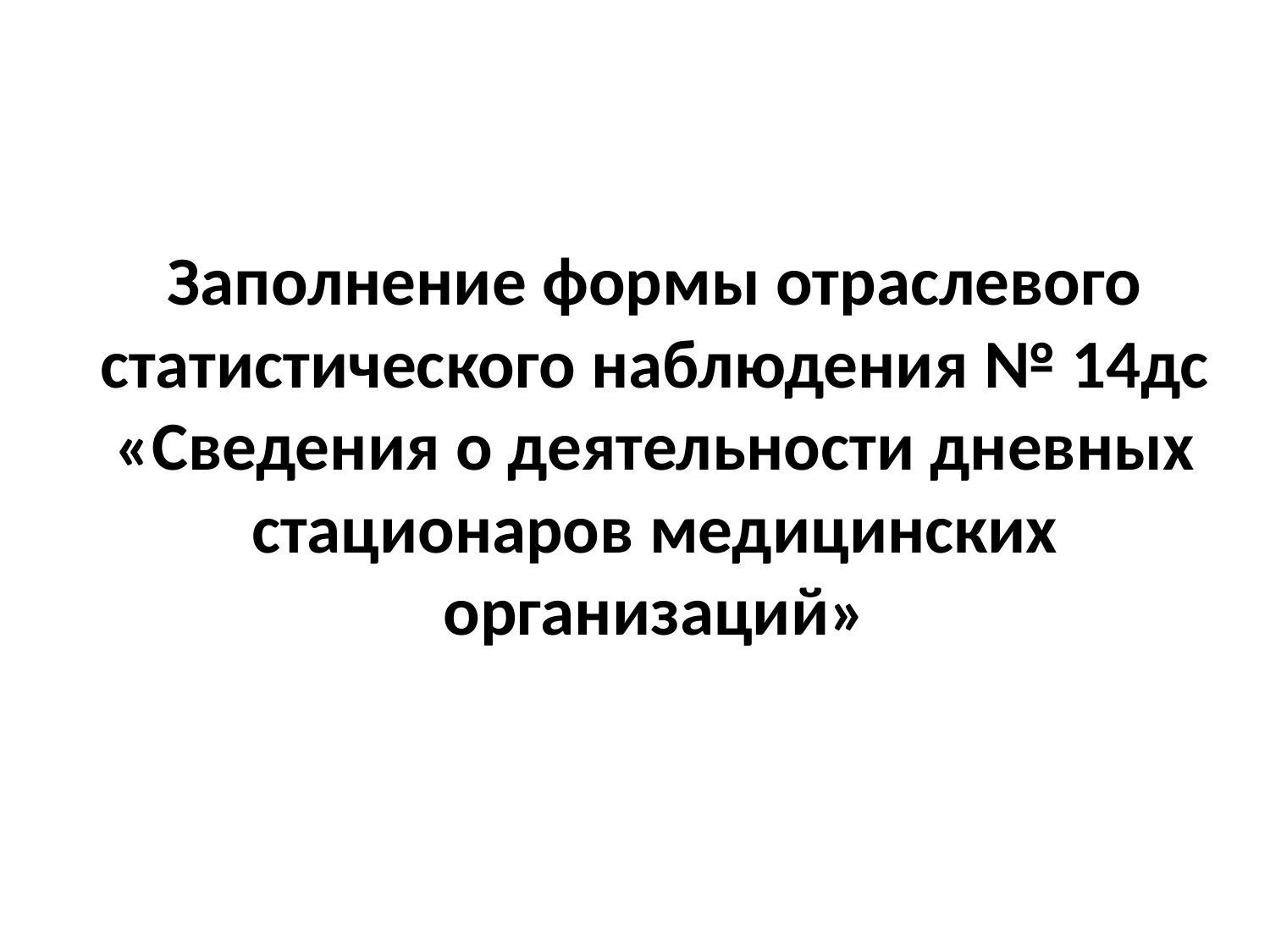

# Заполнение формы отраслевого статистического наблюдения № 14дс «Сведения о деятельности дневных стационаров медицинских организаций»